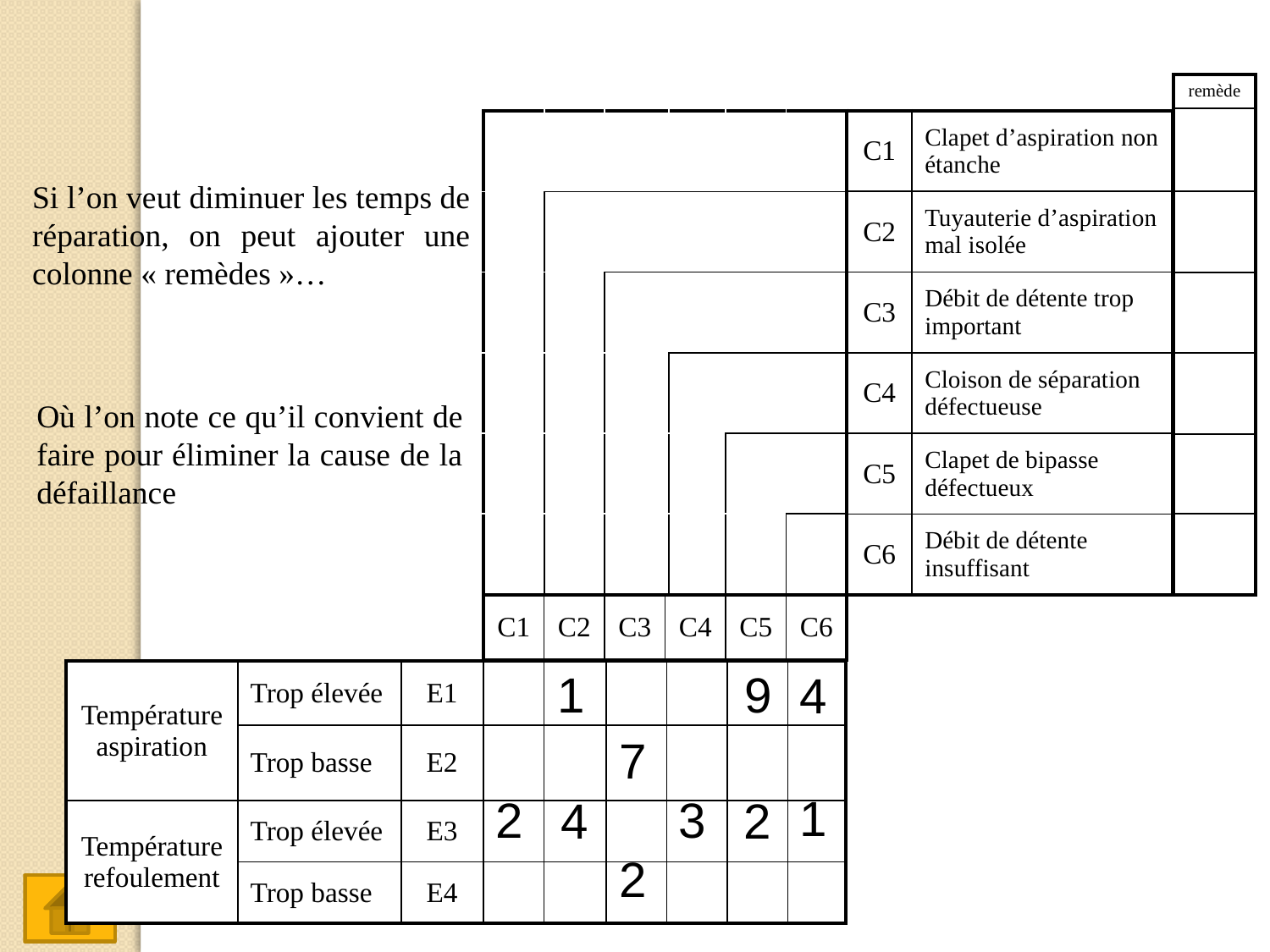

| remède |
| --- |
|  |
|  |
|  |
|  |
|  |
|  |
|  |  |  |  |  |  |
| --- | --- | --- | --- | --- | --- |
|  |  |  |  |  |  |
|  |  |  |  |  |  |
|  |  |  |  |  |  |
|  |  |  |  |  |  |
|  |  |  |  |  |  |
| C1 | Clapet d’aspiration non étanche |
| --- | --- |
| C2 | Tuyauterie d’aspiration mal isolée |
| C3 | Débit de détente trop important |
| C4 | Cloison de séparation défectueuse |
| C5 | Clapet de bipasse défectueux |
| C6 | Débit de détente insuffisant |
Si l’on veut diminuer les temps de réparation, on peut ajouter une colonne « remèdes »…
Où l’on note ce qu’il convient de faire pour éliminer la cause de la défaillance
| C1 | C2 | C3 | C4 | C5 | C6 |
| --- | --- | --- | --- | --- | --- |
9
1
4
7
1
2
3
4
2
2
| Température aspiration | Trop élevée | E1 |  |  |  |  |  |  |
| --- | --- | --- | --- | --- | --- | --- | --- | --- |
|  | Trop basse | E2 |  |  |  |  |  |  |
| Température refoulement | Trop élevée | E3 |  |  |  |  |  |  |
|  | Trop basse | E4 |  |  |  |  |  |  |